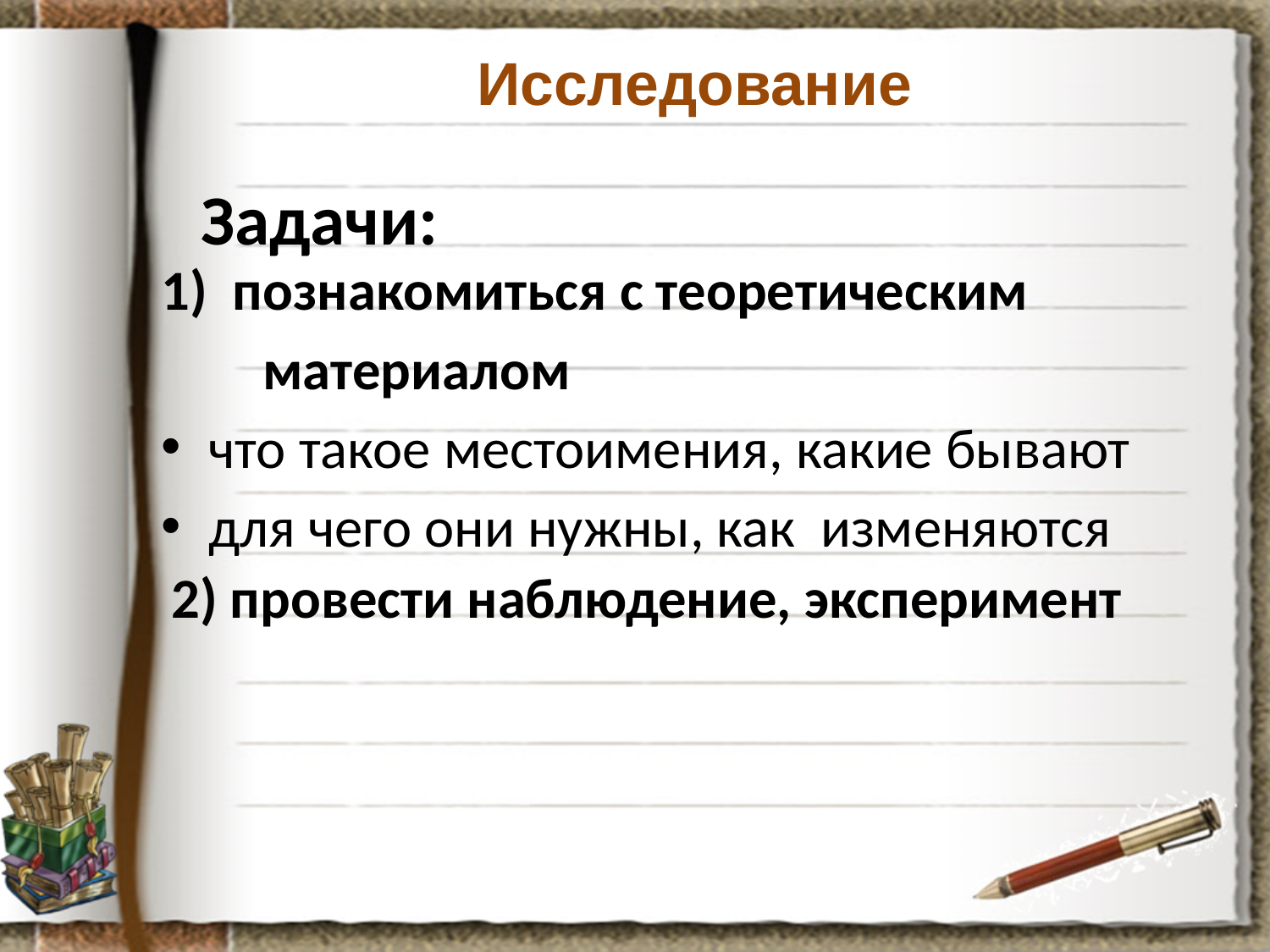

# Исследование
Задачи:
познакомиться с теоретическим
        материалом
что такое местоимения, какие бывают
для чего они нужны, как  изменяются

2) провести наблюдение, эксперимент